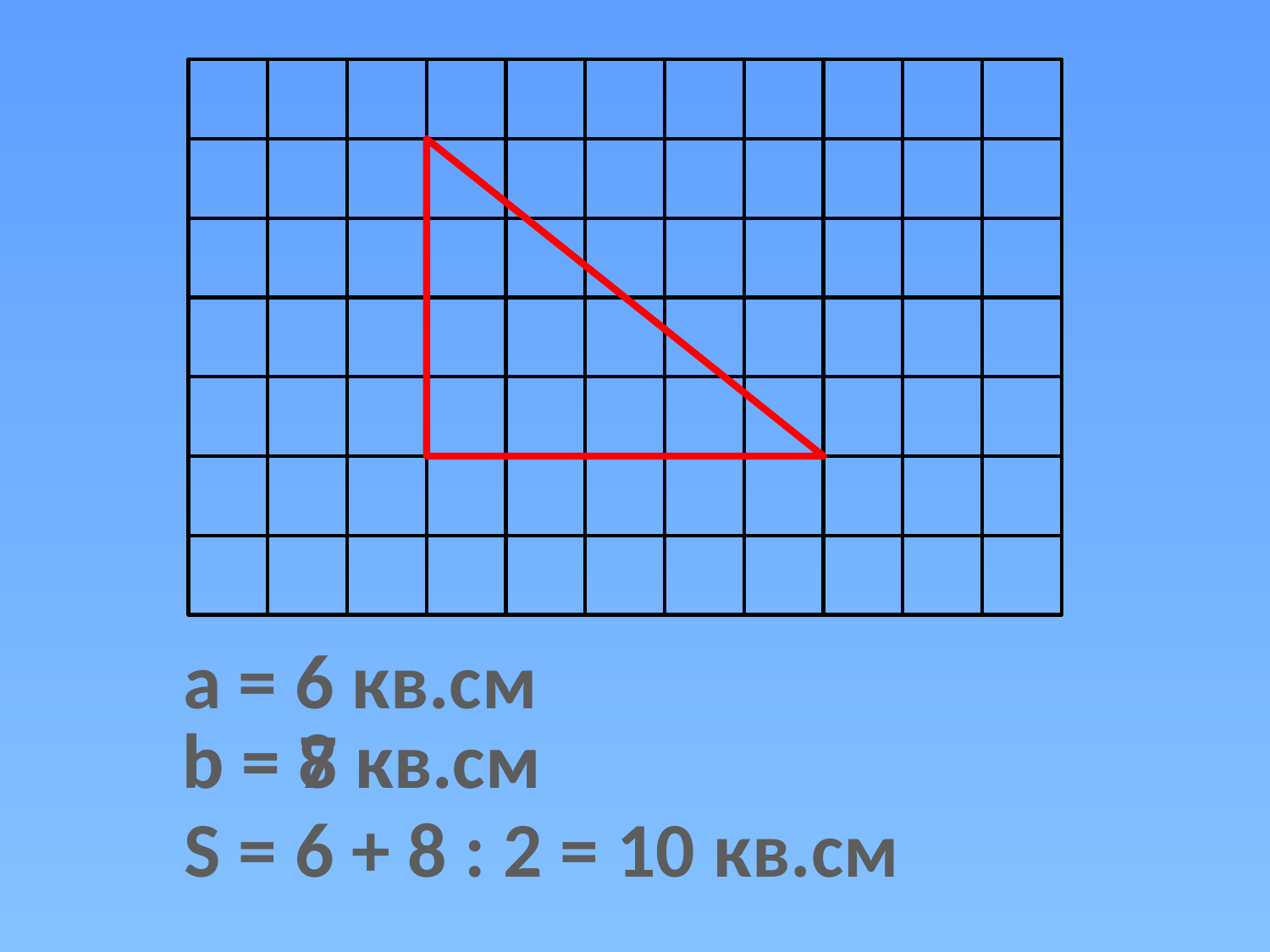

а = 6 кв.см
b = 7 кв.см
b = 8 кв.см
S = 6 + 8 : 2 = 10 кв.см